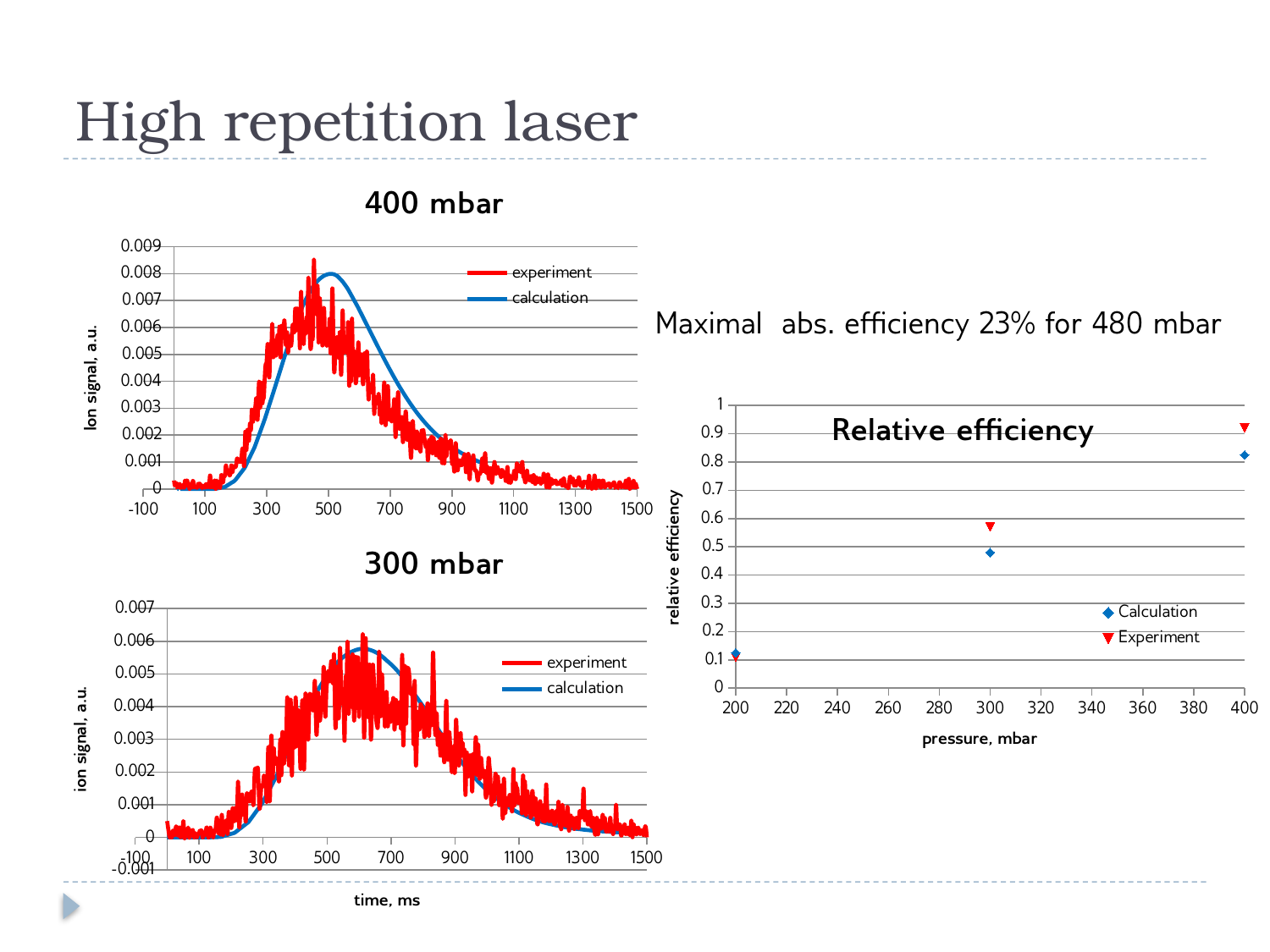

# High repetition laser

### Chart: 400 mbar

| Category |  |  |
|---|---|---|
Maximal  abs. efficiency 23% for 480 mbar

### Chart: Relative efficiency

| Category |  |  |
|---|---|---|

### Chart: 300 mbar

| Category |  |  |
|---|---|---|